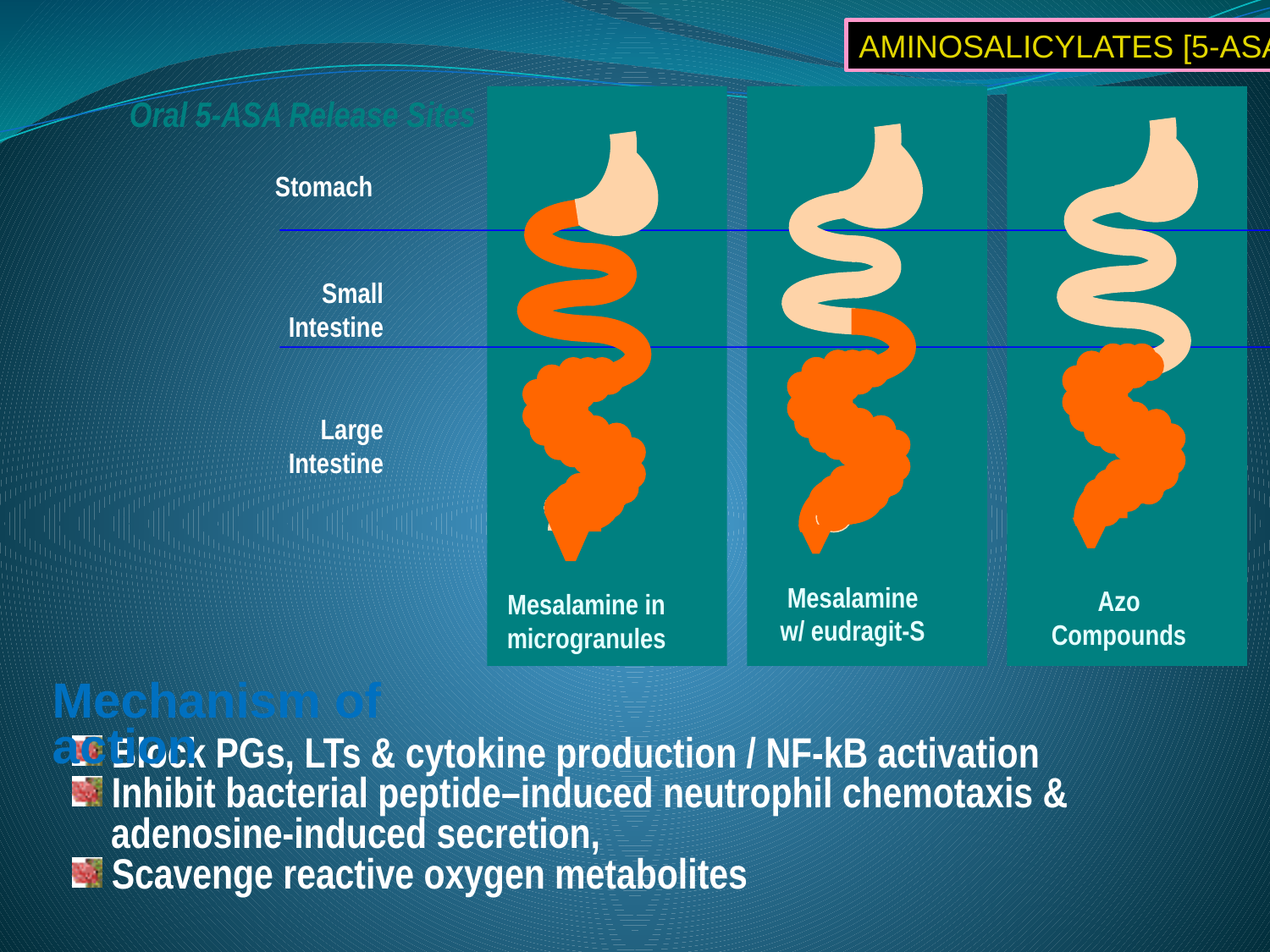

AMINOSALICYLATES [5-ASA]
Oral 5-ASA Release Sites

Azo Compounds

Mesalamine
w/ eudragit-S

Stomach

Small Intestine

Large Intestine

Mesalamine in microgranules
Mechanism of action
 Block PGs, LTs & cytokine production / NF-kB activation
 Inhibit bacterial peptide–induced neutrophil chemotaxis &
    adenosine-induced secretion,
 Scavenge reactive oxygen metabolites